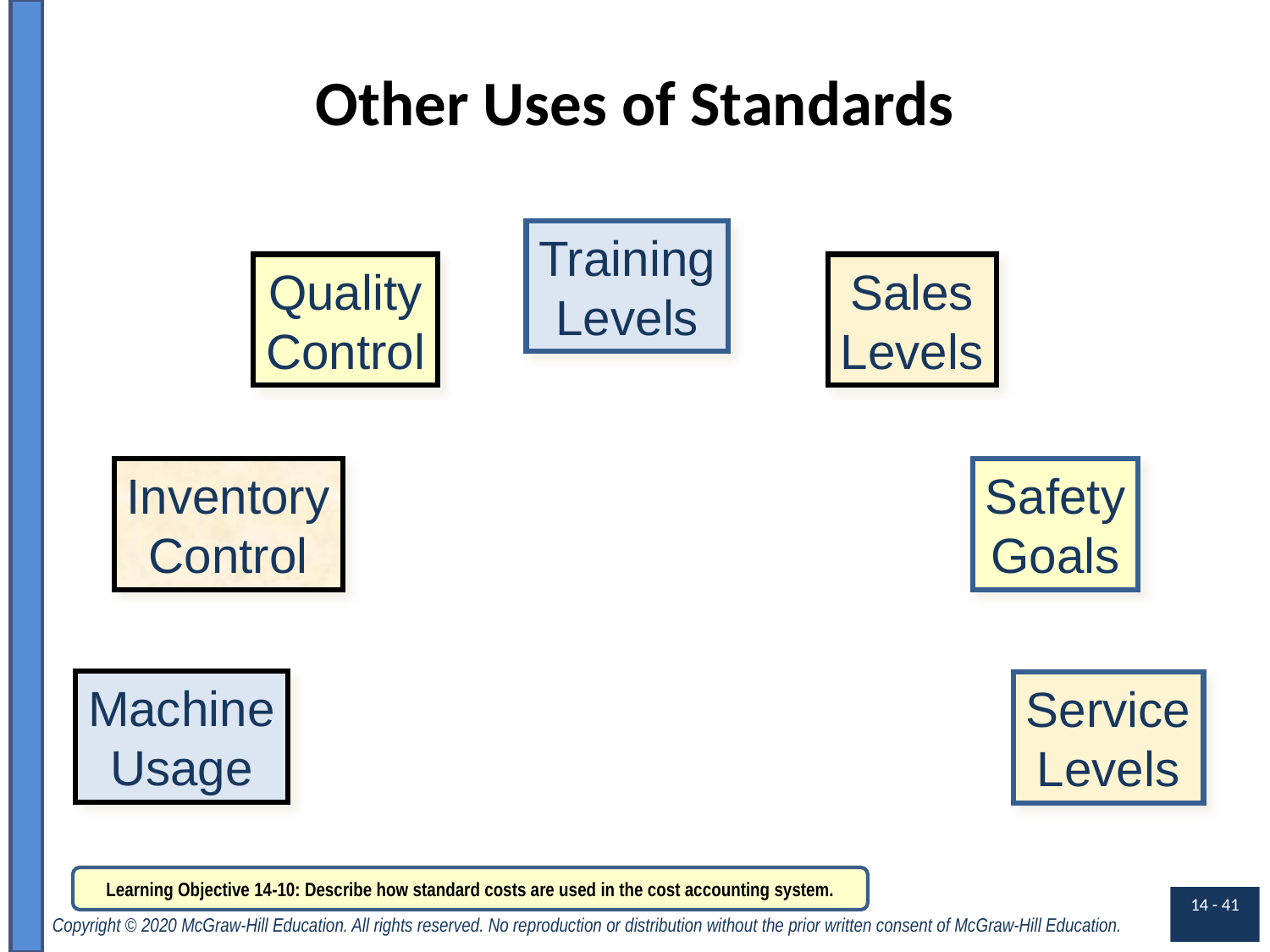

# Other Uses of Standards
Training
Levels
Quality
Control
Sales
Levels
Inventory
Control
Safety
Goals
Machine
Usage
Service
Levels
Learning Objective 14-10: Describe how standard costs are used in the cost accounting system.